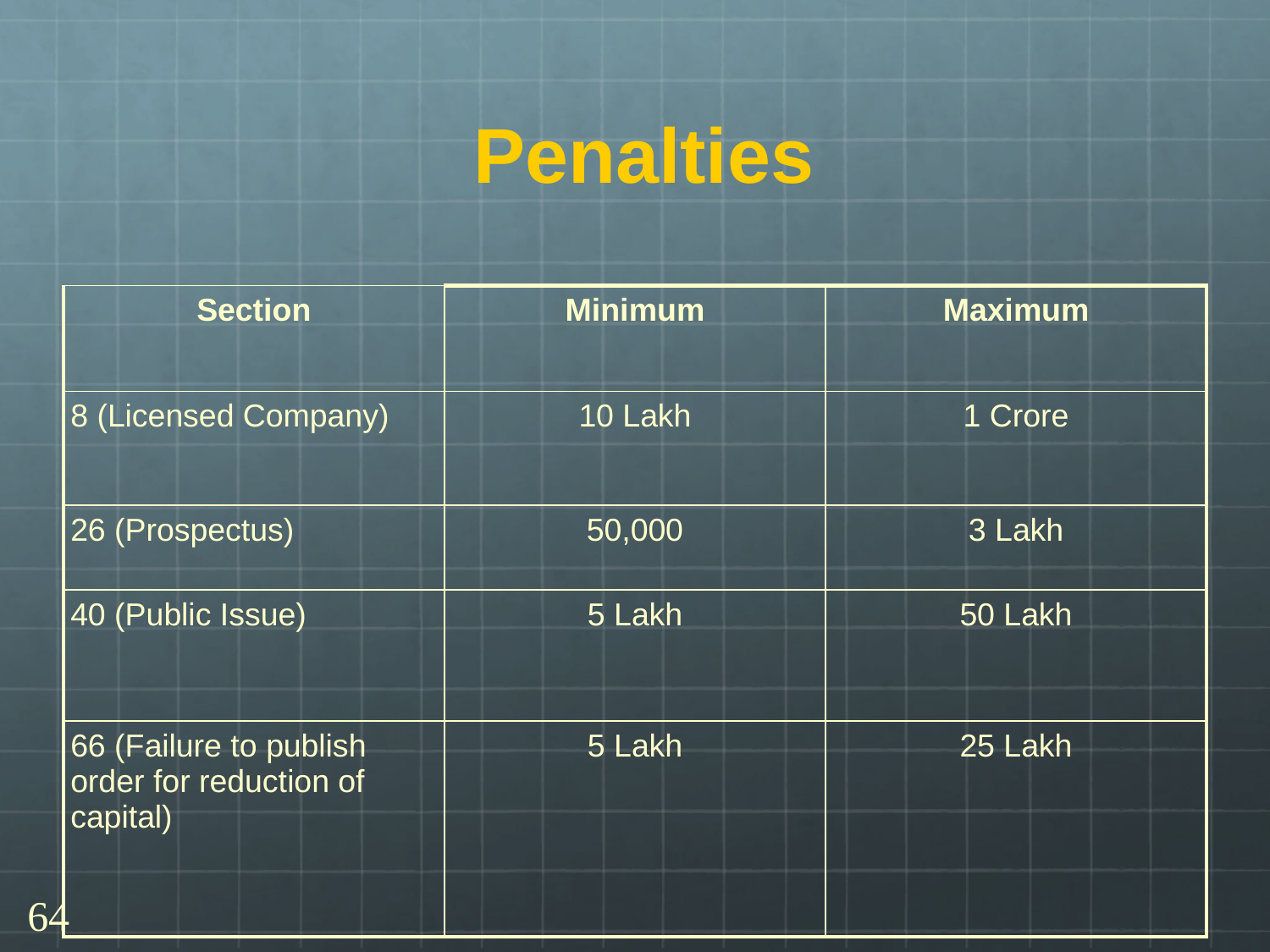

# Penalties
| Section | Minimum | Maximum |
| --- | --- | --- |
| 8 (Licensed Company) | 10 Lakh | 1 Crore |
| 26 (Prospectus) | 50,000 | 3 Lakh |
| 40 (Public Issue) | 5 Lakh | 50 Lakh |
| 66 (Failure to publish order for reduction of capital) | 5 Lakh | 25 Lakh |
64